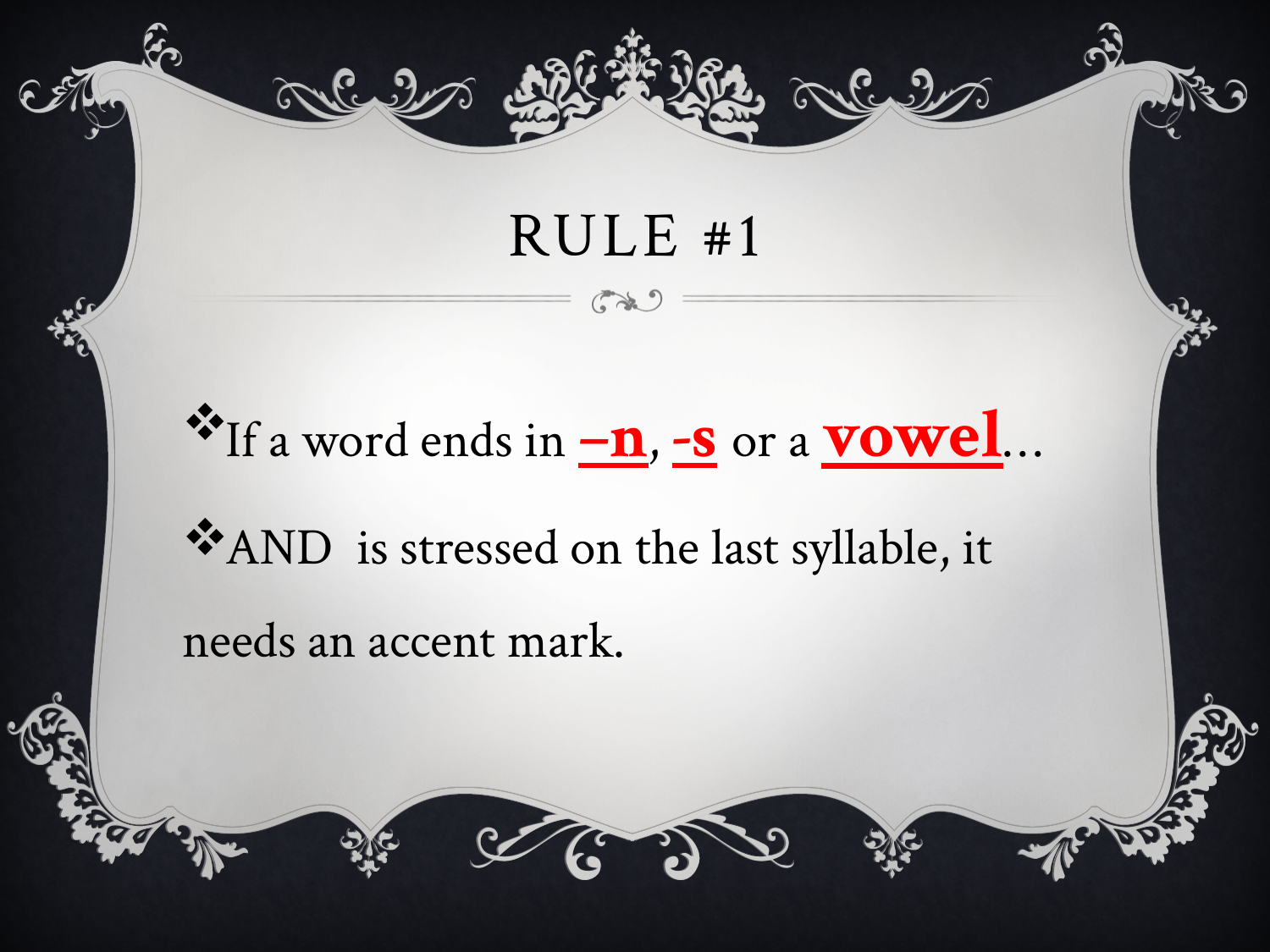

# Rule #1
If a word ends in –n, -s or a vowel…
AND  is stressed on the last syllable, it needs an accent mark.